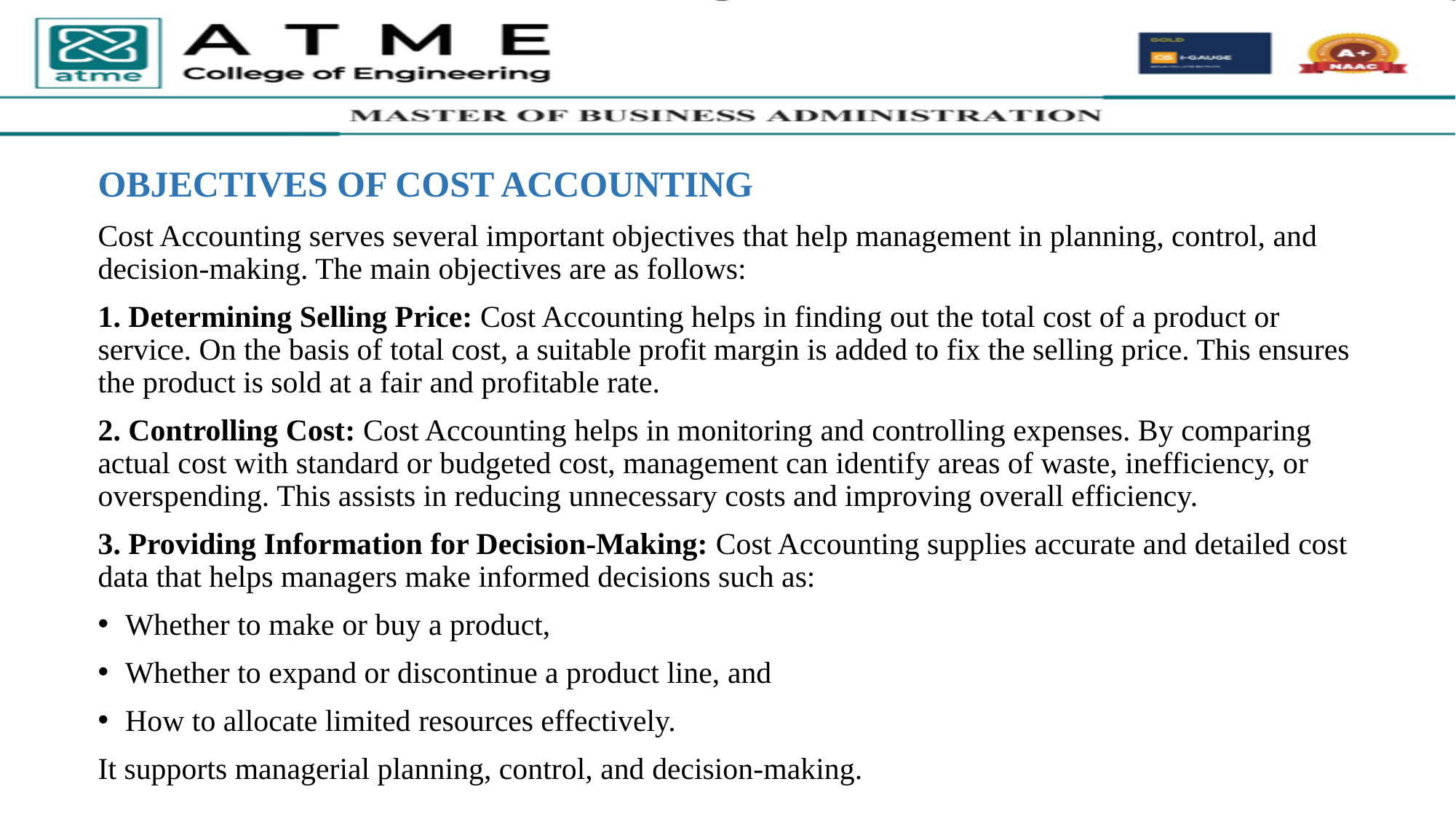

OBJECTIVES OF COST ACCOUNTING
Cost Accounting serves several important objectives that help management in planning, control, and decision-making. The main objectives are as follows:
1. Determining Selling Price: Cost Accounting helps in finding out the total cost of a product or service. On the basis of total cost, a suitable profit margin is added to fix the selling price. This ensures the product is sold at a fair and profitable rate.
2. Controlling Cost: Cost Accounting helps in monitoring and controlling expenses. By comparing actual cost with standard or budgeted cost, management can identify areas of waste, inefficiency, or overspending. This assists in reducing unnecessary costs and improving overall efficiency.
3. Providing Information for Decision-Making: Cost Accounting supplies accurate and detailed cost data that helps managers make informed decisions such as:
Whether to make or buy a product,
Whether to expand or discontinue a product line, and
How to allocate limited resources effectively.
It supports managerial planning, control, and decision-making.